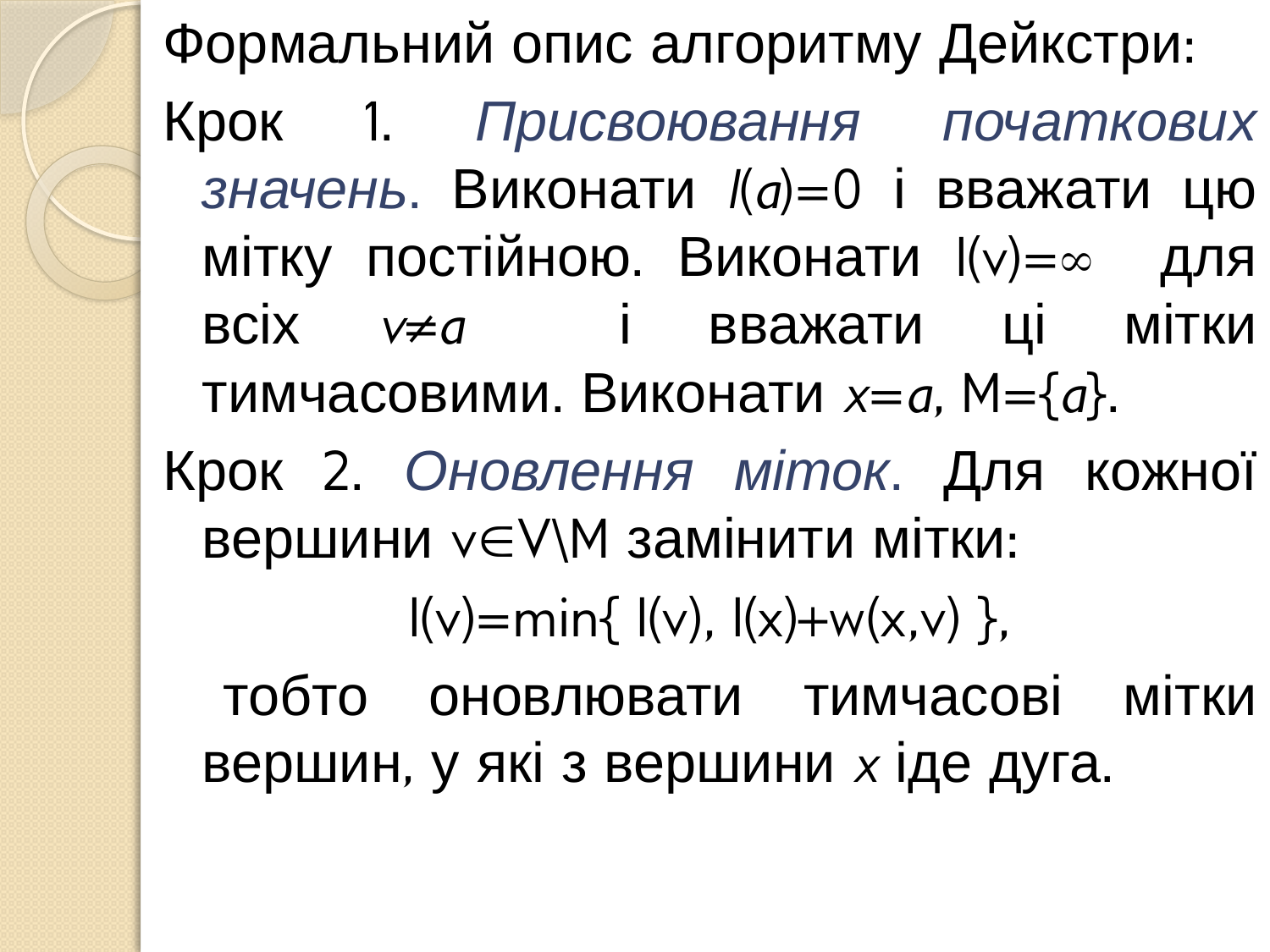

Формальний опис алгоритму Дейкстри:
Крок 1. Присвоювання початкових значень. Виконати l(a)=0 і вважати цю мітку постійною. Виконати l(v)=∞  для всіх v≠a  і вважати ці мітки тимчасовими. Виконати x=a, M={a}.
Крок 2. Оновлення міток. Для кожної вершини v∈V\M замінити мітки:
l(v)=min{ l(v), l(x)+w(x,v) },
 тобто оновлювати тимчасові мітки вершин, у які з вершини x іде дуга.